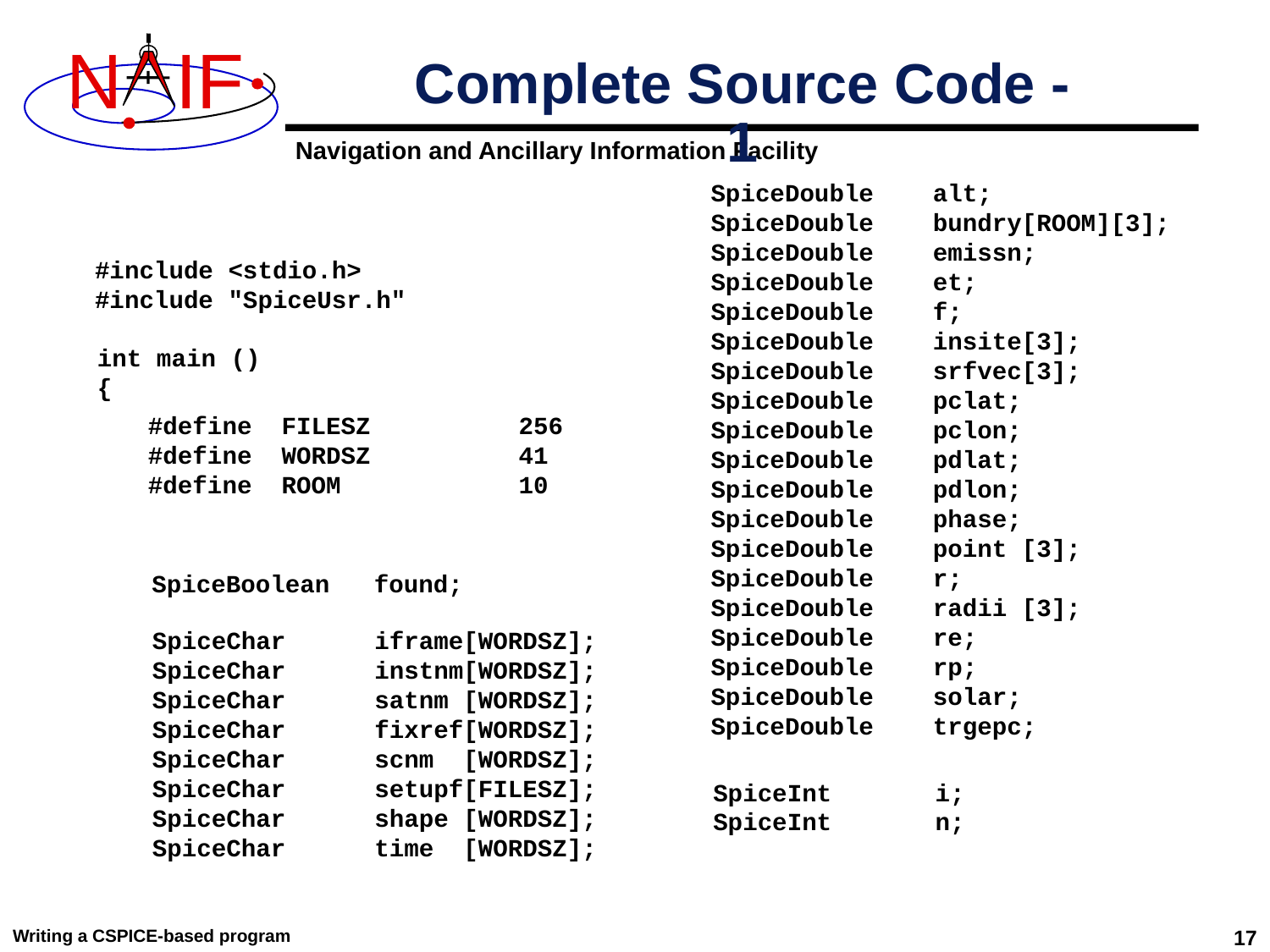

# Complete Source Code - 1
   SpiceDouble    alt;
   SpiceDouble    bundry[ROOM][3];
   SpiceDouble    emissn;
   SpiceDouble    et;
   SpiceDouble    f;
   SpiceDouble    insite[3];
   SpiceDouble    srfvec[3];
   SpiceDouble    pclat;
   SpiceDouble    pclon;
   SpiceDouble    pdlat;
   SpiceDouble    pdlon;
   SpiceDouble    phase;
   SpiceDouble    point [3];
   SpiceDouble    r;
   SpiceDouble    radii [3];
   SpiceDouble    re;
   SpiceDouble    rp;
   SpiceDouble    solar;
   SpiceDouble    trgepc;
#include <stdio.h>
#include "SpiceUsr.h"

int main ()
{
   #define  FILESZ          256
   #define  WORDSZ          41
   #define  ROOM            10

   SpiceBoolean   found;
   SpiceChar      iframe[WORDSZ];
   SpiceChar      instnm[WORDSZ];
   SpiceChar      satnm [WORDSZ];
   SpiceChar      fixref[WORDSZ];
   SpiceChar      scnm  [WORDSZ];
   SpiceChar      setupf[FILESZ];
   SpiceChar      shape [WORDSZ];
   SpiceChar      time  [WORDSZ];
   SpiceInt       i;
   SpiceInt       n;

Writing a CSPICE-based program
17